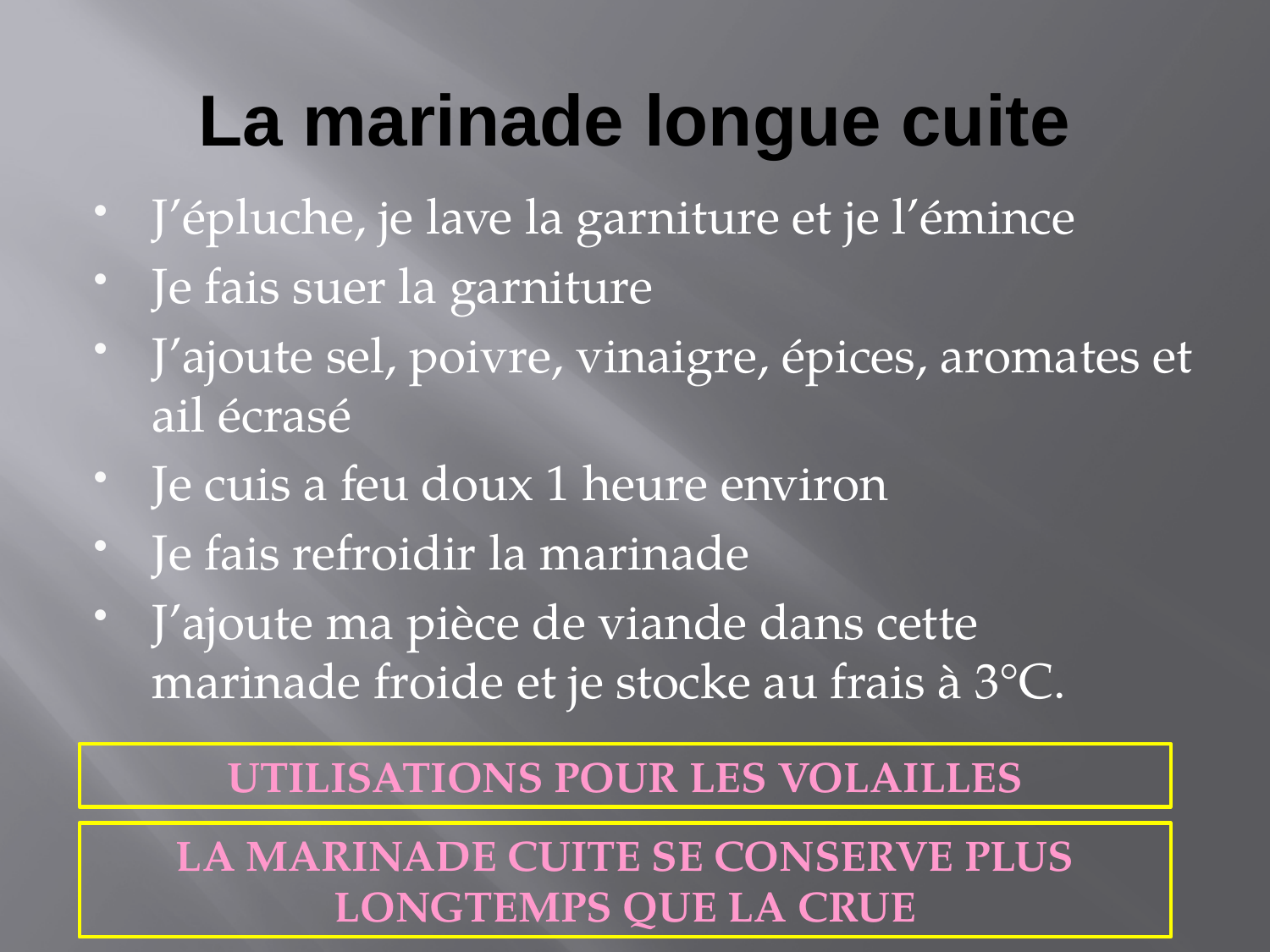

# La marinade longue cuite
J’épluche, je lave la garniture et je l’émince
Je fais suer la garniture
J’ajoute sel, poivre, vinaigre, épices, aromates et ail écrasé
Je cuis a feu doux 1 heure environ
Je fais refroidir la marinade
J’ajoute ma pièce de viande dans cette marinade froide et je stocke au frais à 3°C.
UTILISATIONS POUR LES VOLAILLES
LA MARINADE CUITE SE CONSERVE PLUS LONGTEMPS QUE LA CRUE